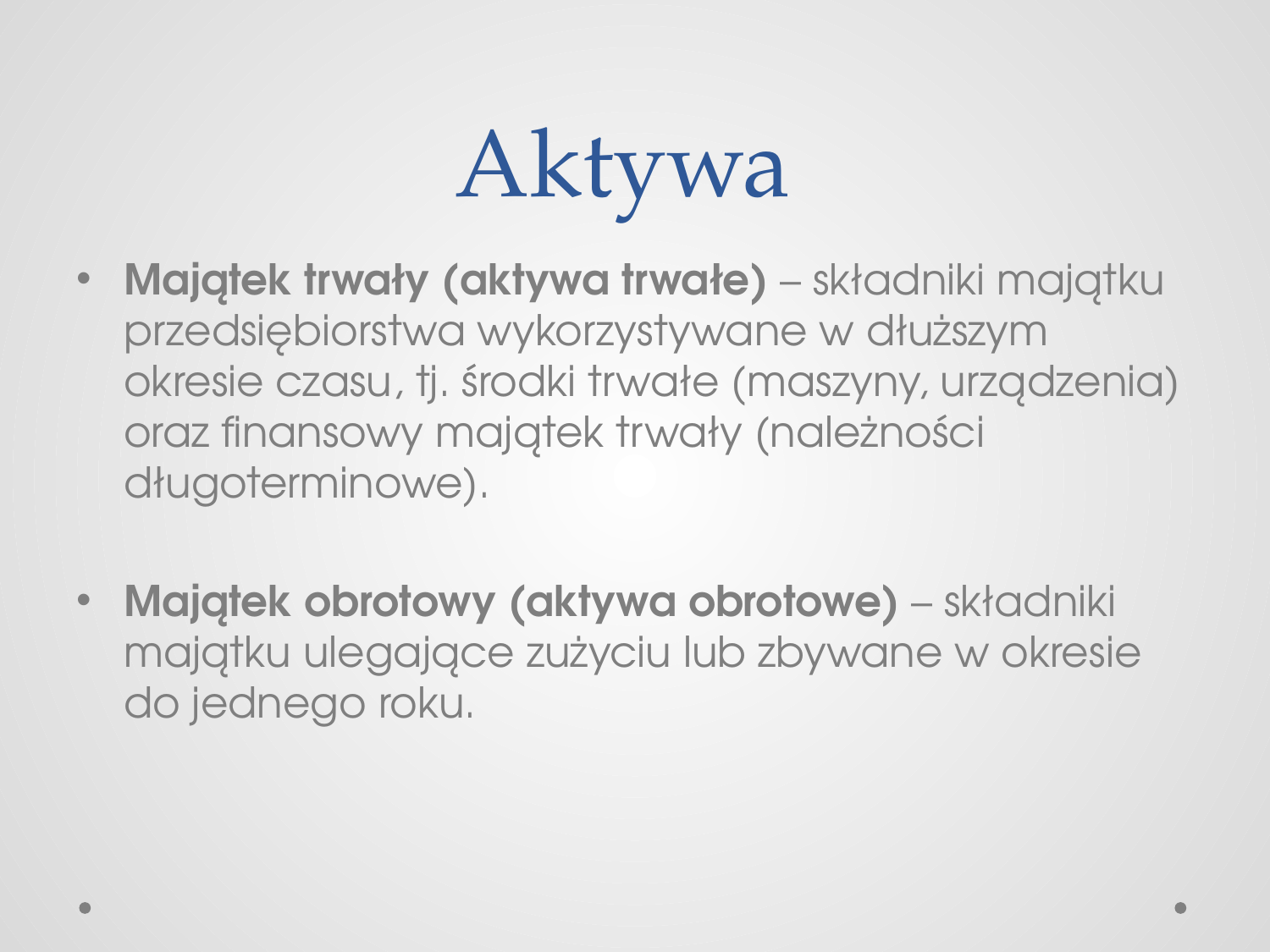

# Aktywa
Majątek trwały (aktywa trwałe) – składniki majątku przedsiębiorstwa wykorzystywane w dłuższym okresie czasu, tj. środki trwałe (maszyny, urządzenia) oraz finansowy majątek trwały (należności długoterminowe).

Majątek obrotowy (aktywa obrotowe) – składniki majątku ulegające zużyciu lub zbywane w okresie do jednego roku.